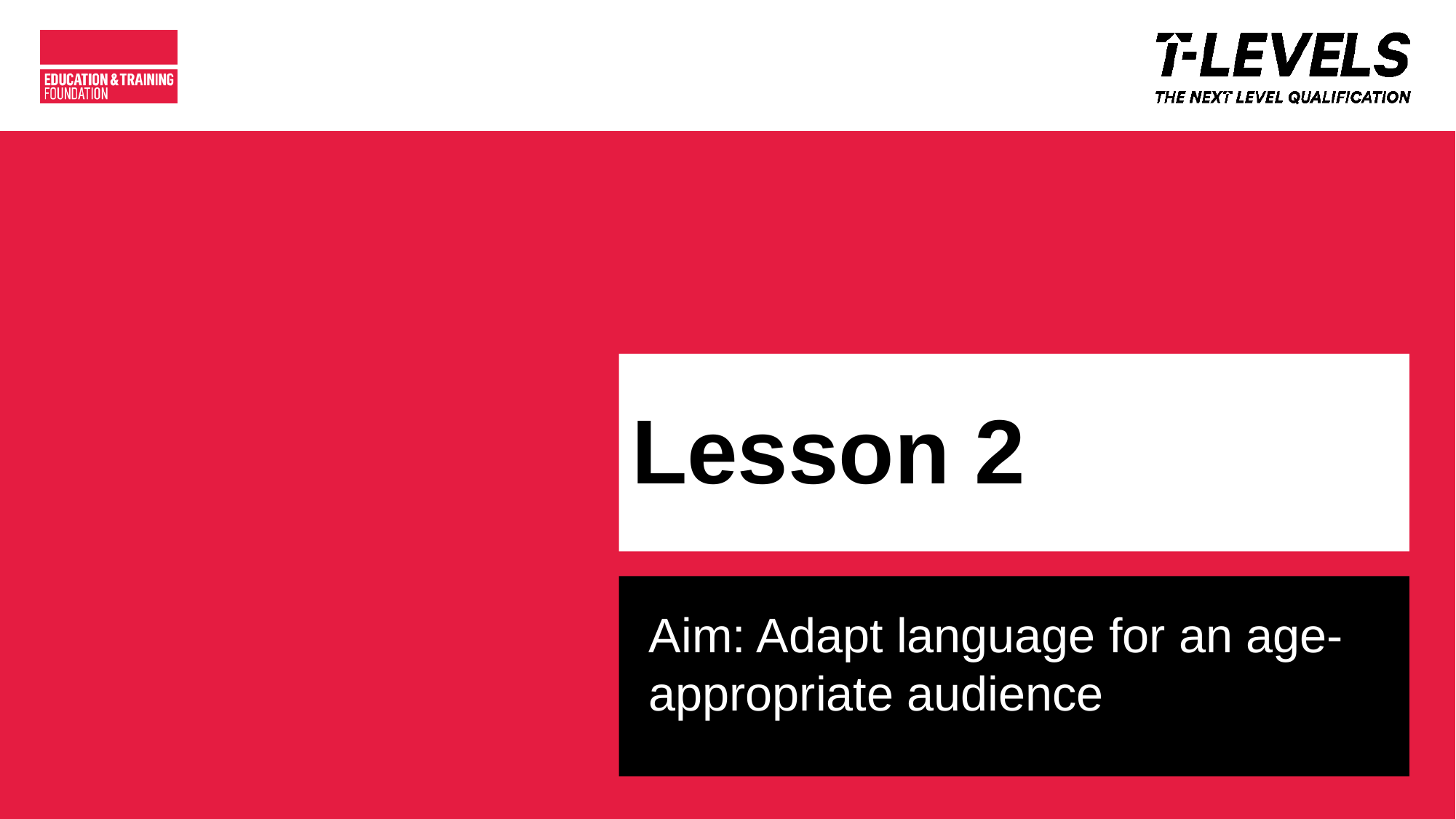

# Lesson 2
Aim: Adapt language for an age-appropriate audience